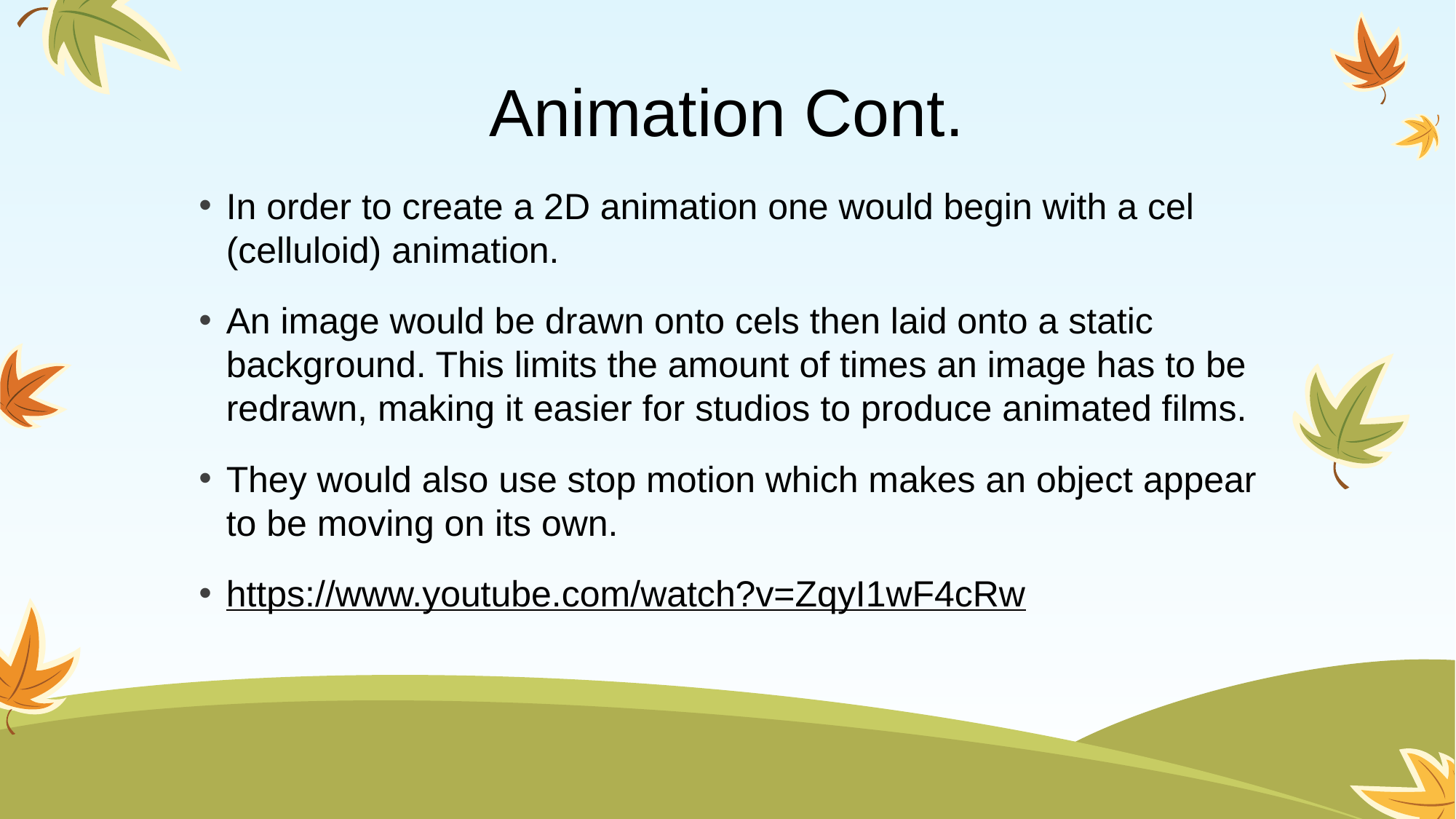

# Animation Cont.
In order to create a 2D animation one would begin with a cel (celluloid) animation.
An image would be drawn onto cels then laid onto a static background. This limits the amount of times an image has to be redrawn, making it easier for studios to produce animated films.
They would also use stop motion which makes an object appear to be moving on its own.
https://www.youtube.com/watch?v=ZqyI1wF4cRw